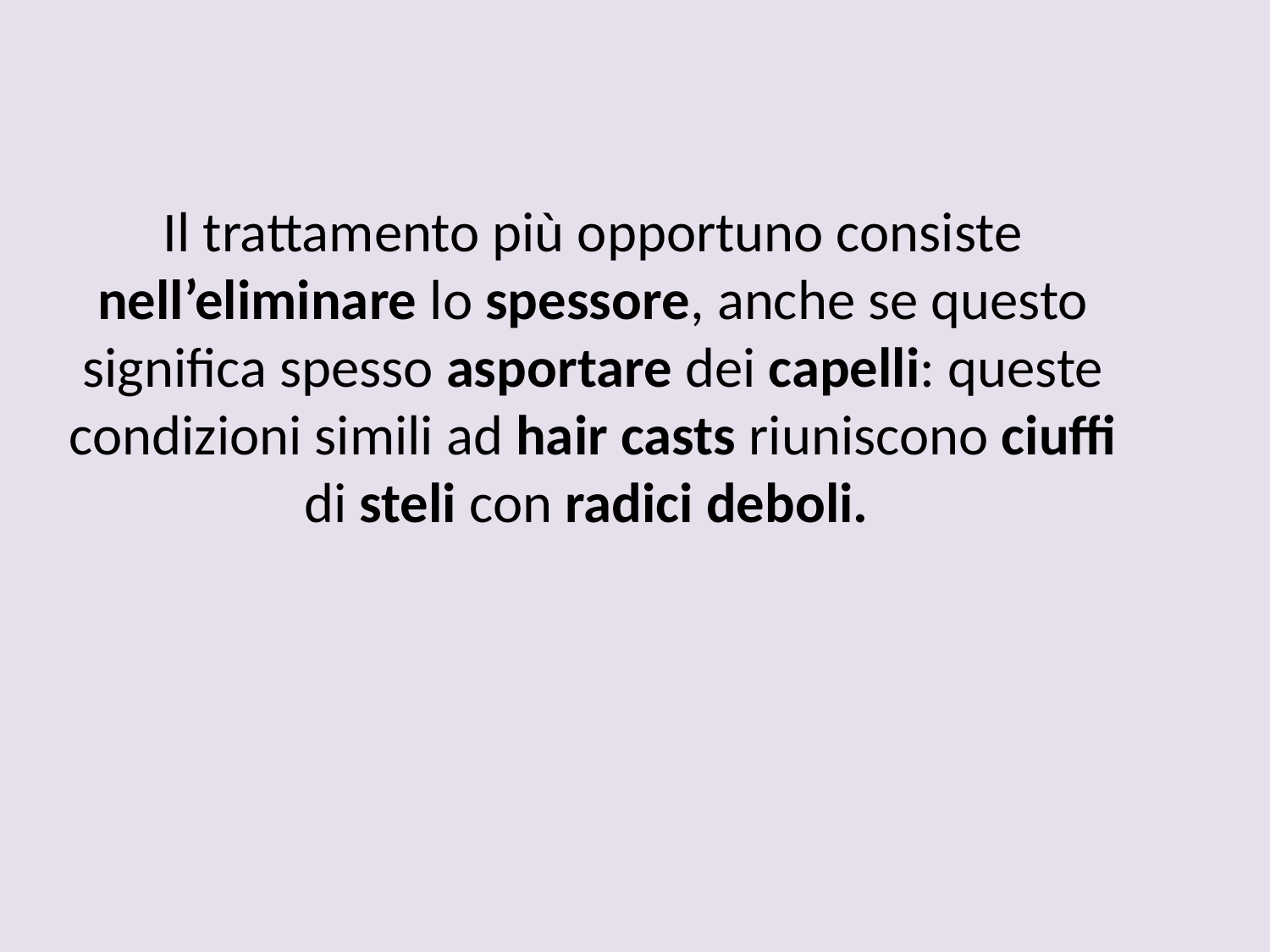

Il trattamento più opportuno consiste nell’eliminare lo spessore, anche se questo significa spesso asportare dei capelli: queste condizioni simili ad hair casts riuniscono ciuffi di steli con radici deboli.